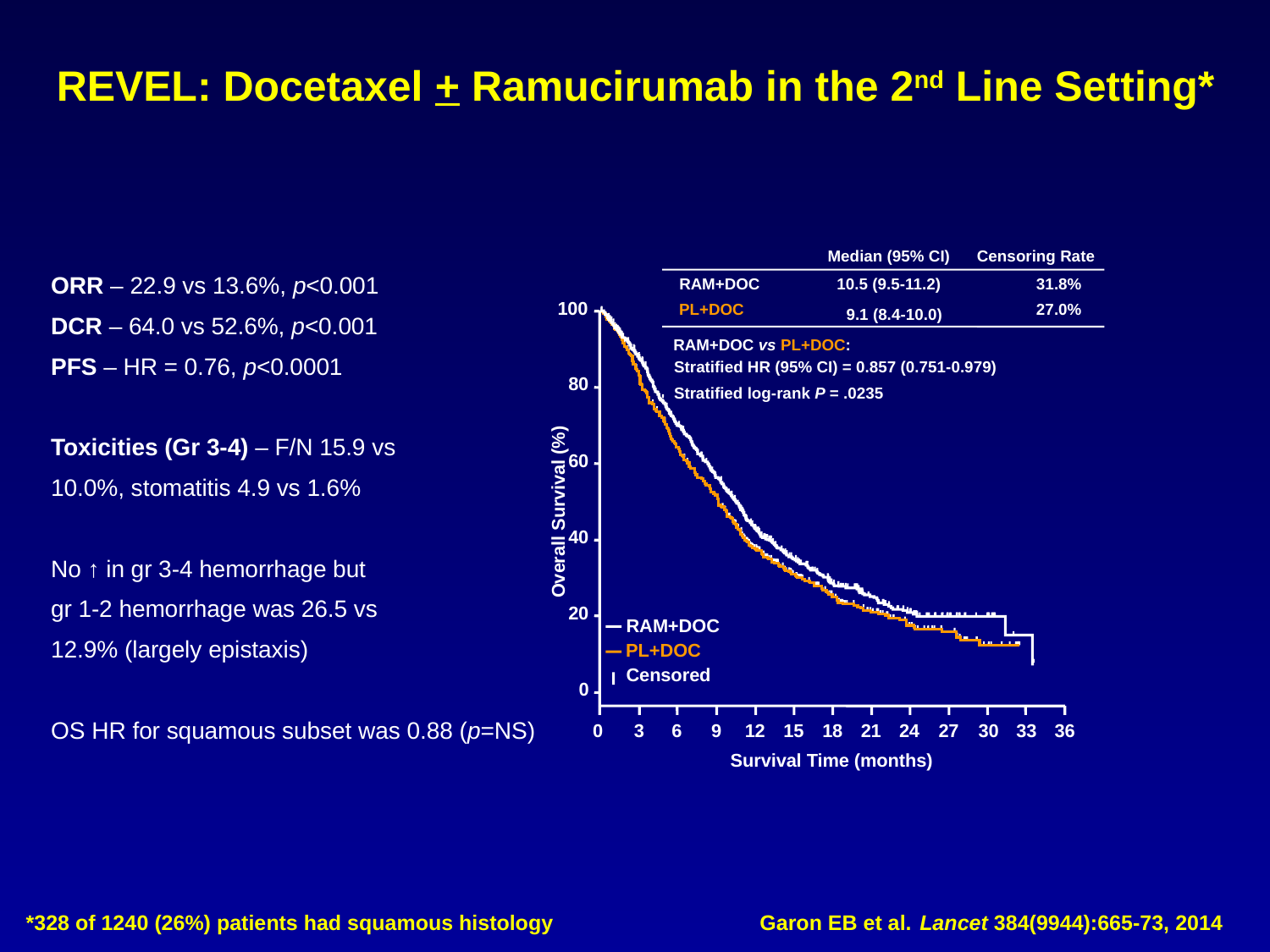

# REVEL: Docetaxel + Ramucirumab in the 2nd Line Setting*
Censoring Rate
Median (95% CI)

RAM+DOC
10.5 (9.5-11.2)
31.8%
PL+DOC
 9.1 (8.4-10.0)
27.0%

RAM+DOC vs PL+DOC:
Stratified HR (95% CI) = 0.857 (0.751-0.979)
Stratified log-rank P = .0235
ORR – 22.9 vs 13.6%, p<0.001
DCR – 64.0 vs 52.6%, p<0.001
PFS – HR = 0.76, p<0.0001

Toxicities (Gr 3-4) – F/N 15.9 vs
10.0%, stomatitis 4.9 vs 1.6%

No ↑ in gr 3-4 hemorrhage but
gr 1-2 hemorrhage was 26.5 vs
12.9% (largely epistaxis)

OS HR for squamous subset was 0.88 (p=NS)
100

80

60

Overall Survival (%)

40

20

RAM+DOC

PL+DOC

Censored

0

0
3
6
9
12
15
18
21
24
27
30
33
36
Survival Time (months)

*328 of 1240 (26%) patients had squamous histology                                   Garon EB et al. Lancet 384(9944):665-73, 2014